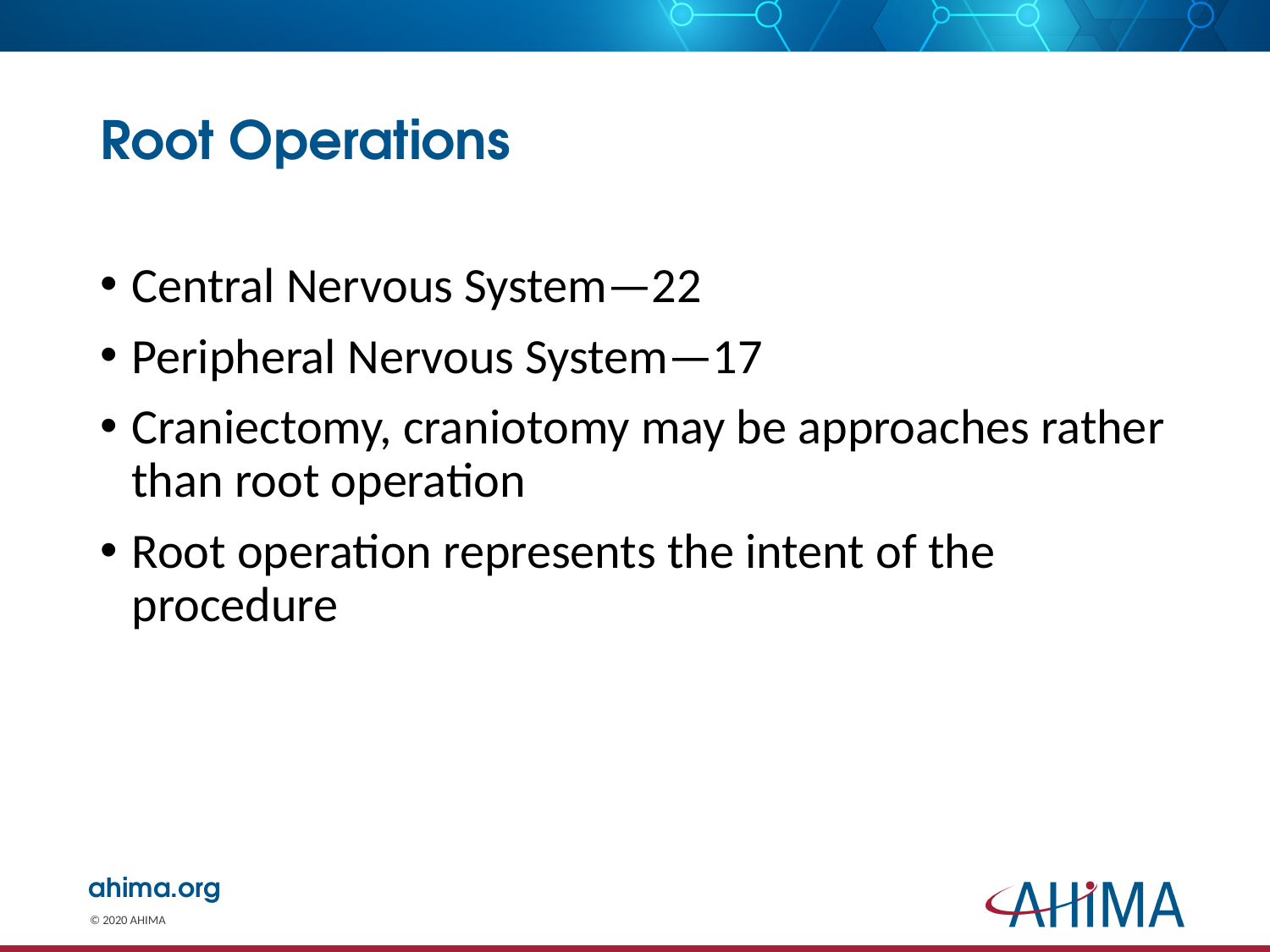

# Root Operations
Central Nervous System—22
Peripheral Nervous System—17
Craniectomy, craniotomy may be approaches rather than root operation
Root operation represents the intent of the procedure